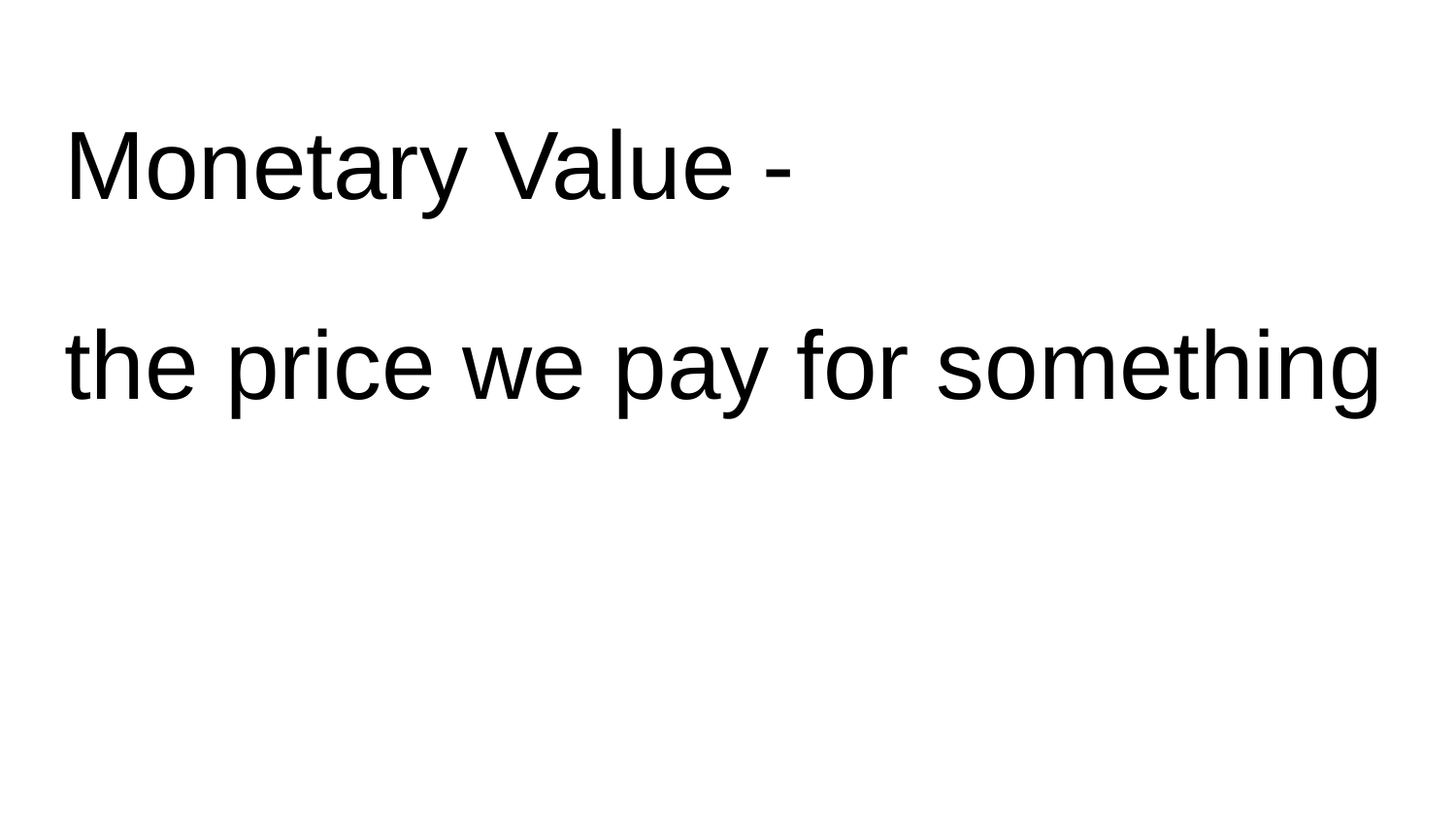

# Monetary Value -

the price we pay for something